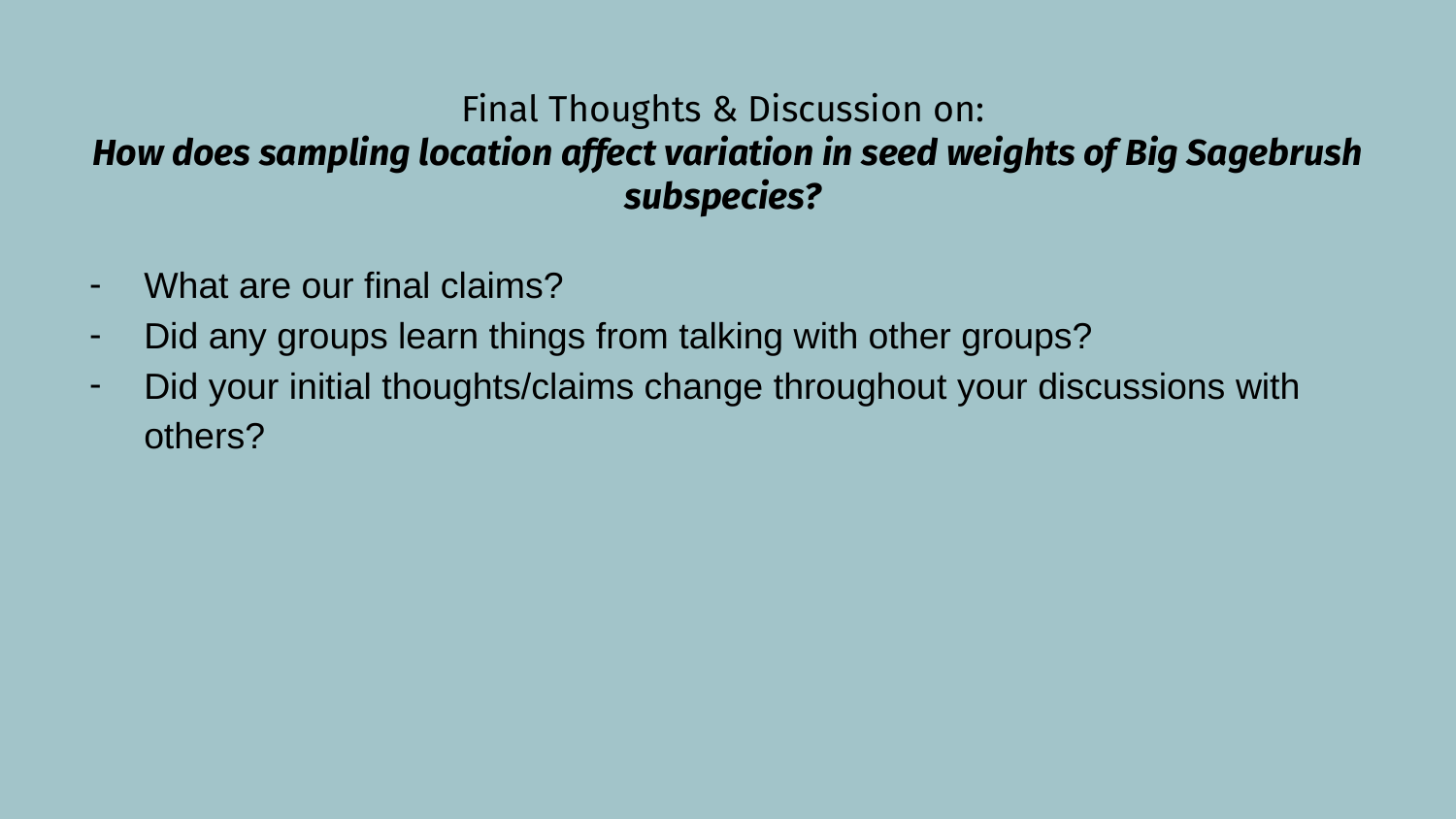

# Final Thoughts & Discussion on:
How does sampling location affect variation in seed weights of Big Sagebrush subspecies?
What are our final claims?
Did any groups learn things from talking with other groups?
Did your initial thoughts/claims change throughout your discussions with others?